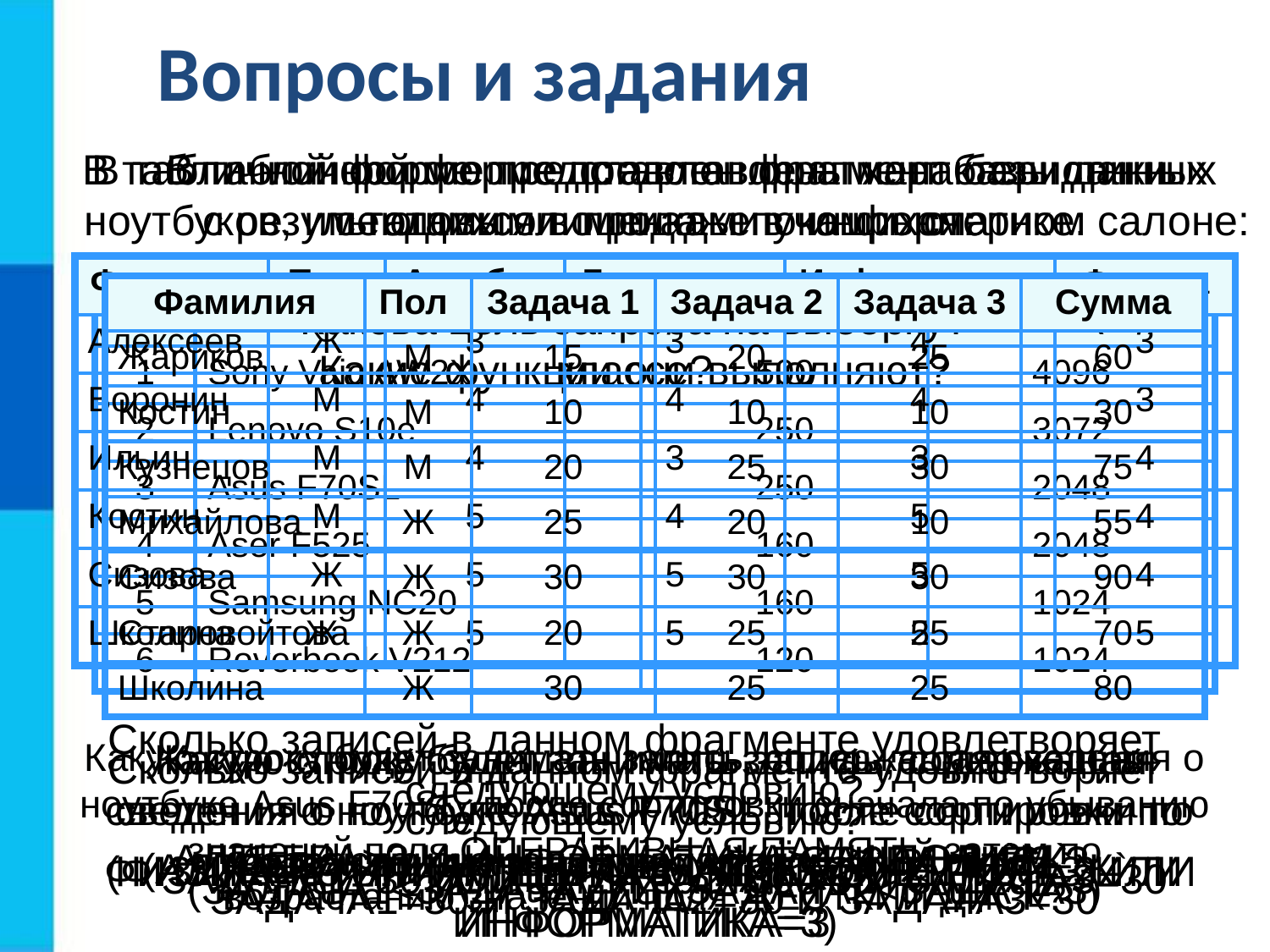

Вопросы и задания
В табличной форме представлены характеристики ноутбуков, имеющихся в продаже в компьютерном салоне:
В табличной форме представлен фрагмент базы данных с результатами олимпиады по информатике:
В табличной форме представлен фрагмент базы данных с годовыми оценками учащихся:
| Фамилия | Пол | Алгебра | Геометрия | Информатика | Физика |
| --- | --- | --- | --- | --- | --- |
| Алексеев | Ж | 3 | 3 | 4 | 3 |
| Воронин | М | 4 | 4 | 4 | 3 |
| Ильин | М | 4 | 3 | 3 | 4 |
| Костин | М | 5 | 4 | 5 | 4 |
| Сизова | Ж | 5 | 5 | 5 | 4 |
| Школина | Ж | 5 | 5 | 5 | 5 |
| № | Название | Жёсткий диск (ГБ) | Оперативная память (МБ) |
| --- | --- | --- | --- |
| 1 | Sony Vaio AW2X | 500 | 4096 |
| 2 | Lenovo S10e | 250 | 3072 |
| 3 | Asus F70SL | 250 | 2048 |
| 4 | Aser F525 | 160 | 2048 |
| 5 | Samsung NC20 | 160 | 1024 |
| 6 | Roverbook V212 | 120 | 1024 |
| Фамилия | Пол | Задача 1 | Задача 2 | Задача 3 | Сумма |
| --- | --- | --- | --- | --- | --- |
| Жариков | М | 15 | 20 | 25 | 60 |
| Костин | М | 10 | 10 | 10 | 30 |
| Кузнецов | М | 20 | 25 | 30 | 75 |
| Михайлова | Ж | 25 | 20 | 10 | 55 |
| Сизова | Ж | 30 | 30 | 30 | 90 |
| Старовойтова | Ж | 20 | 25 | 25 | 70 |
| Школина | Ж | 30 | 25 | 25 | 80 |
Что такое СУБД?
Какая СУБД установлена на компьютерах в вашем классе?
С чего начинается создание БД?
Перечислите основные объекты СУБД.
Какие функции они выполняют?
Какова цель запроса на выборку?
Сколько записей в данном фрагменте удовлетворяет следующему условию?
 Какую строку будет занимать запись, содержащая сведения о ноутбуке Asus F70SL, после сортировки по возрастанию значений поля НАЗВАНИЕ?
Какую строку будет занимать запись, содержащая сведения о ноутбуке Asus F70SL, после сортировки сначала по убыванию значений поля ОПЕРАТИВНАЯ ПАМЯТЬ, затем по возрастанию значений поля ЖЁСТКИЙ ДИСК?
 Какую строку будет занимать запись, содержащая сведения о ноутбуке Asus F70SL, после сортировки по убыванию значений поля ЖЁСТКИЙ ДИСК?
Сколько записей в данном фрагменте удовлетворяет следующему условию?
 АЛГЕБРА>3 И ИНФОРМАТИКА>4 И ПОЛ=`М`
(АЛГЕБРА>4 ИЛИ ИНФОРМАТИКА>4) И ПОЛ=`Ж`
 ФИЗИКА=3 ИЛИ АЛГЕБРА=3 ИЛИ ГЕОМЕТРИЯ=3 ИЛИ
ИНФОРМАТИКА=3
(ФИЗИКА=3 ИЛИ АЛГЕБРА=3) И (ГЕОМЕТРИЯ=3 ИЛИ
ИНФОРМАТИКА=3)
 ПОЛ=‘М’ И СУММА>55
ЗАДАЧА1=30 ИЛИ ЗАДАЧА2=30 ИЛИ ЗАДАЧА3=30
(ЗАДАЧА1<ЗАДАЧА2) И (ЗАДАЧА2<ЗАДАЧА3)
ЗАДАЧА1=30 И ЗАДАЧА2=30 И ЗАДАЧА3=30